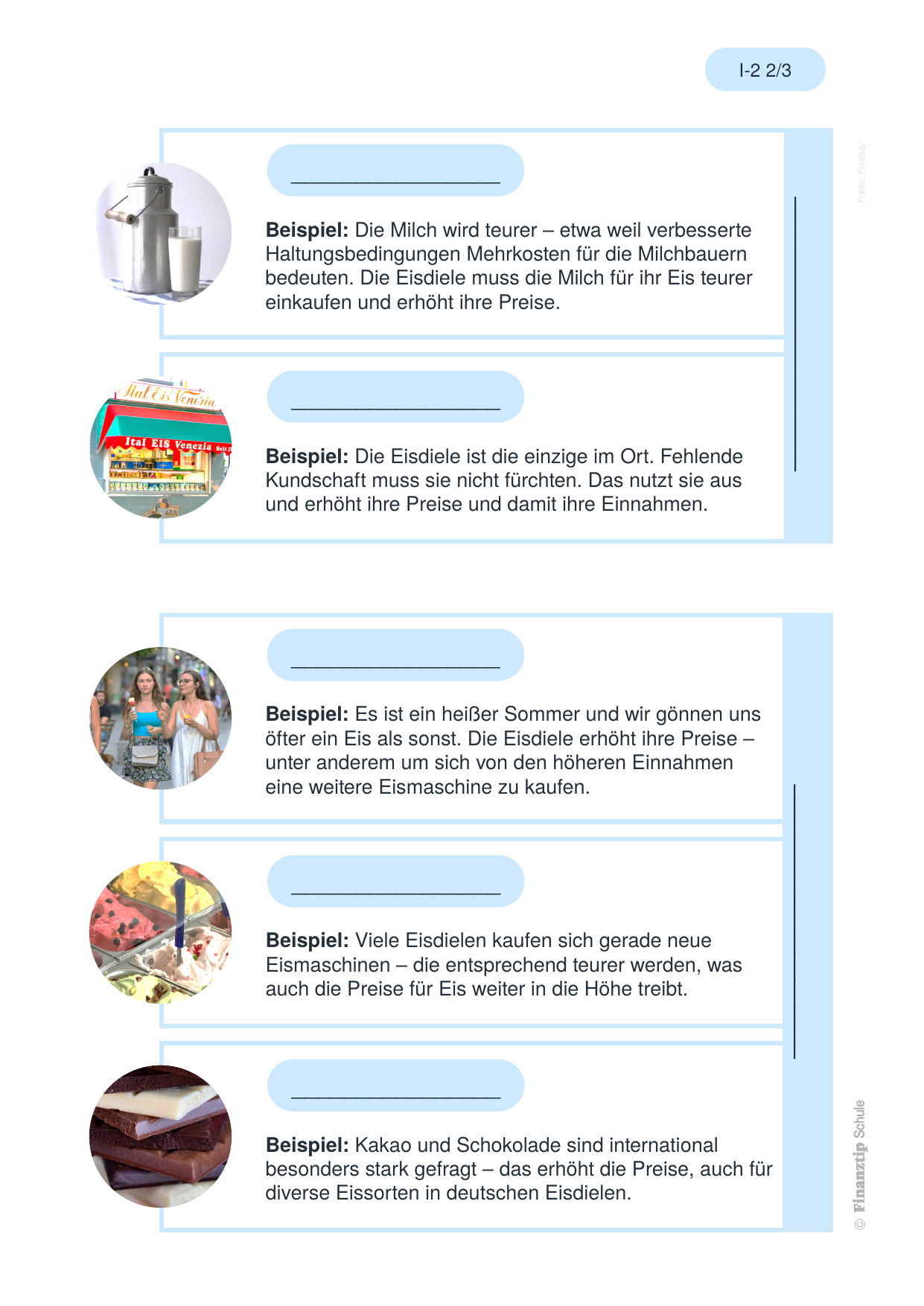

________________
_____________________
________________
________________
________________
_____________________
________________